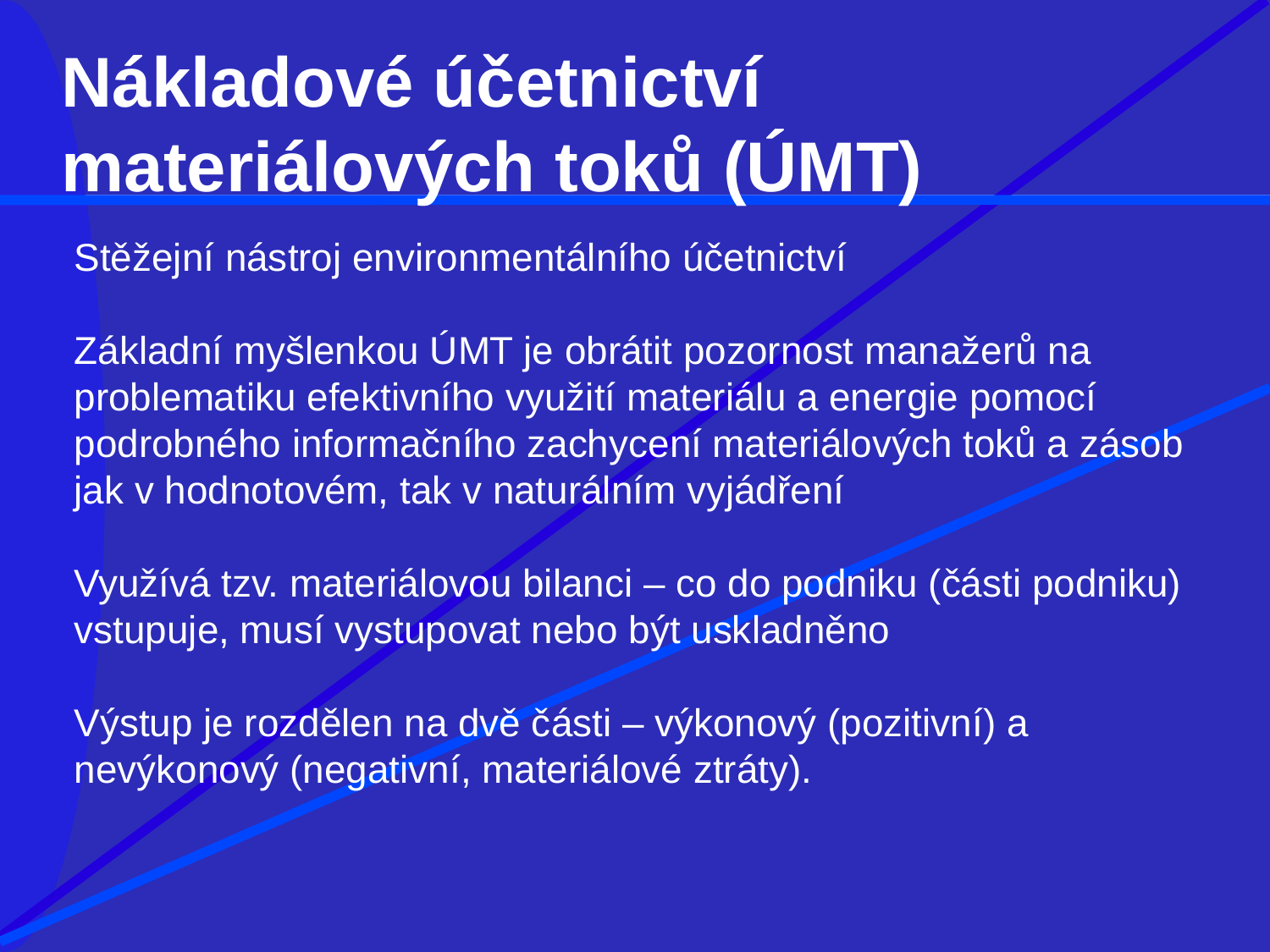

# Nákladové účetnictví materiálových toků (ÚMT)
Stěžejní nástroj environmentálního účetnictví

Základní myšlenkou ÚMT je obrátit pozornost manažerů na problematiku efektivního využití materiálu a energie pomocí podrobného informačního zachycení materiálových toků a zásob jak v hodnotovém, tak v naturálním vyjádření

Využívá tzv. materiálovou bilanci – co do podniku (části podniku) vstupuje, musí vystupovat nebo být uskladněno

Výstup je rozdělen na dvě části – výkonový (pozitivní) a nevýkonový (negativní, materiálové ztráty).